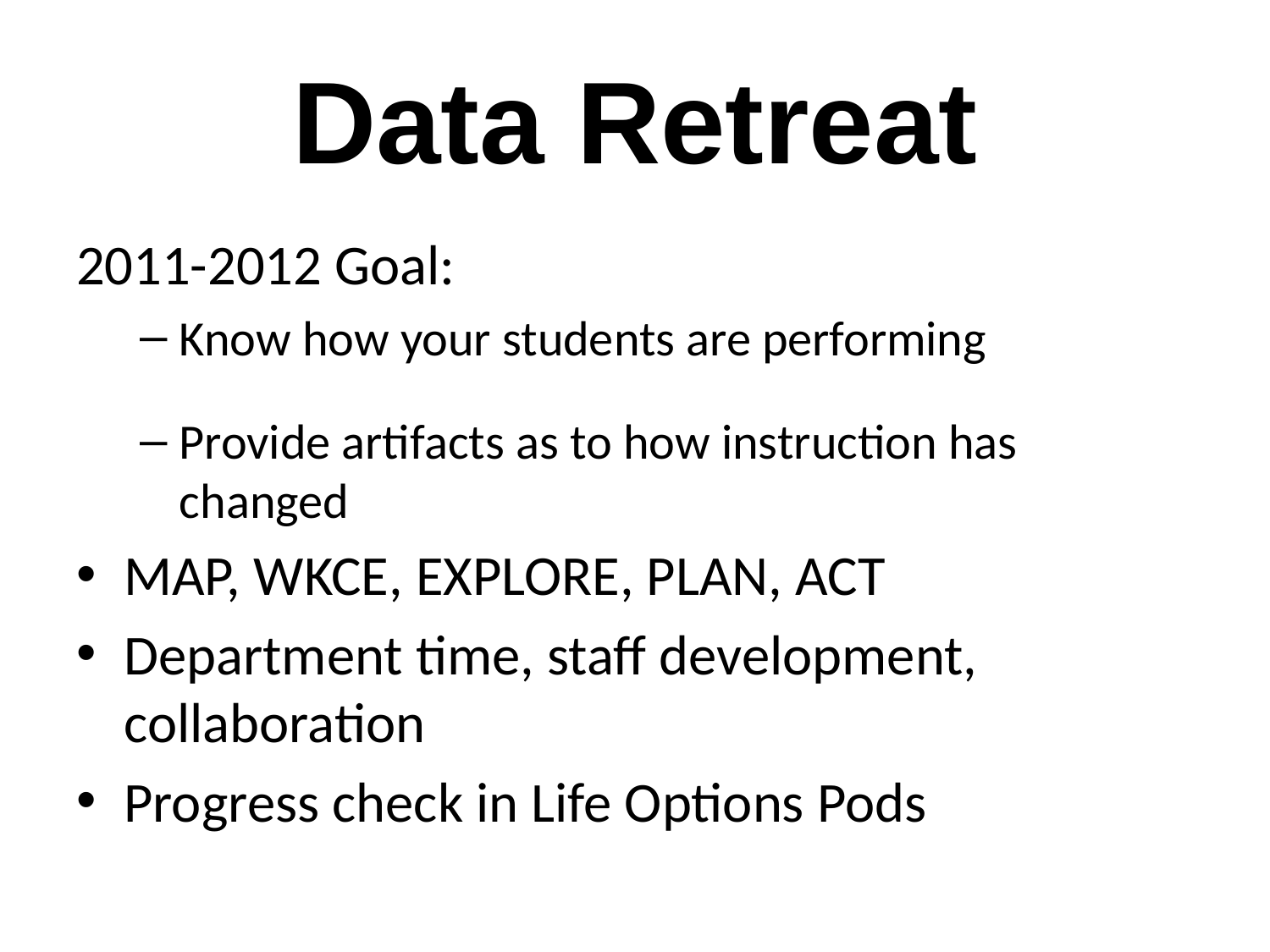

# Data Retreat
2011-2012 Goal:
Know how your students are performing

Provide artifacts as to how instruction has changed
MAP, WKCE, EXPLORE, PLAN, ACT
Department time, staff development, collaboration
Progress check in Life Options Pods